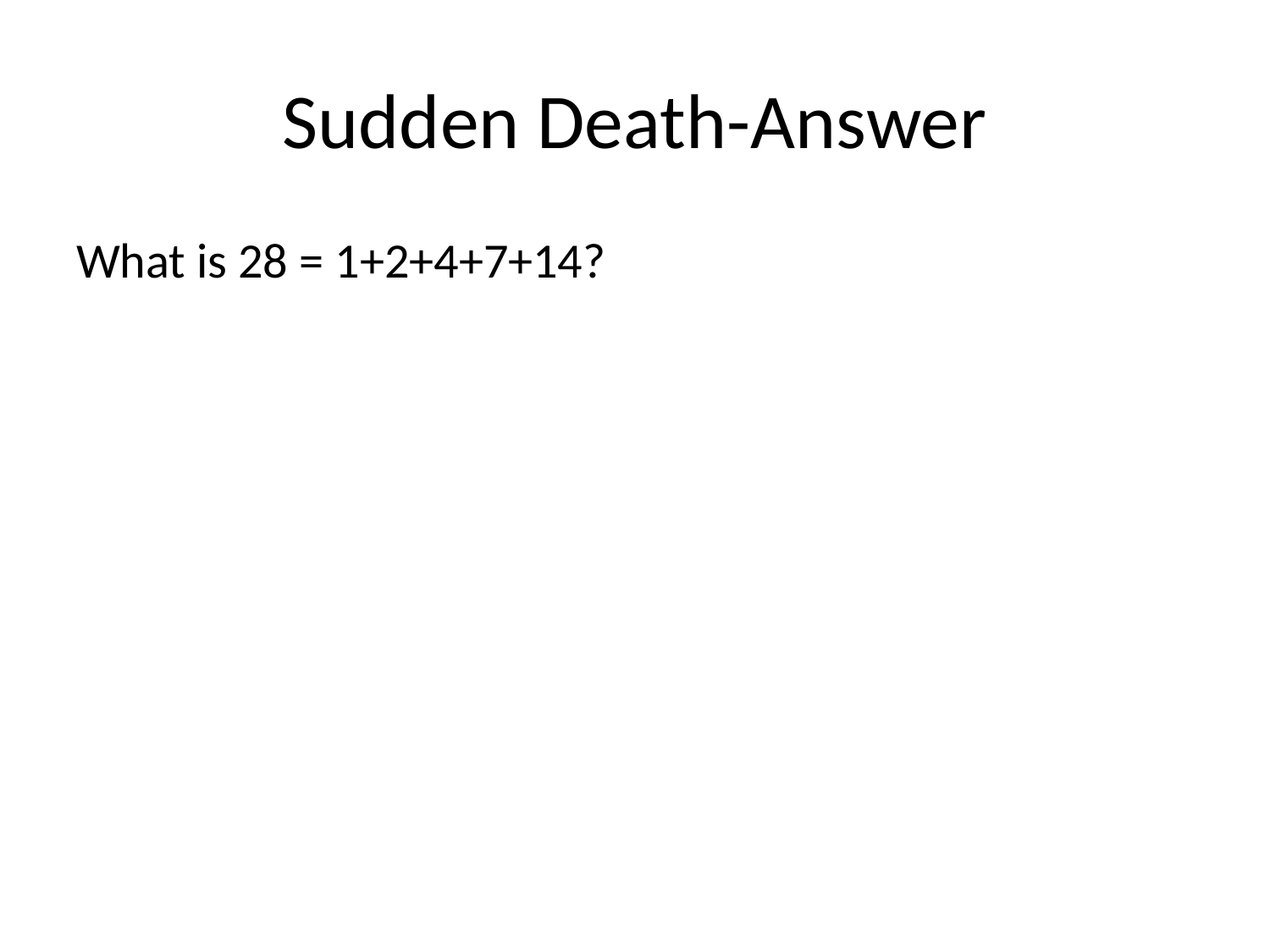

# Sudden Death-Answer

What is 28 = 1+2+4+7+14?